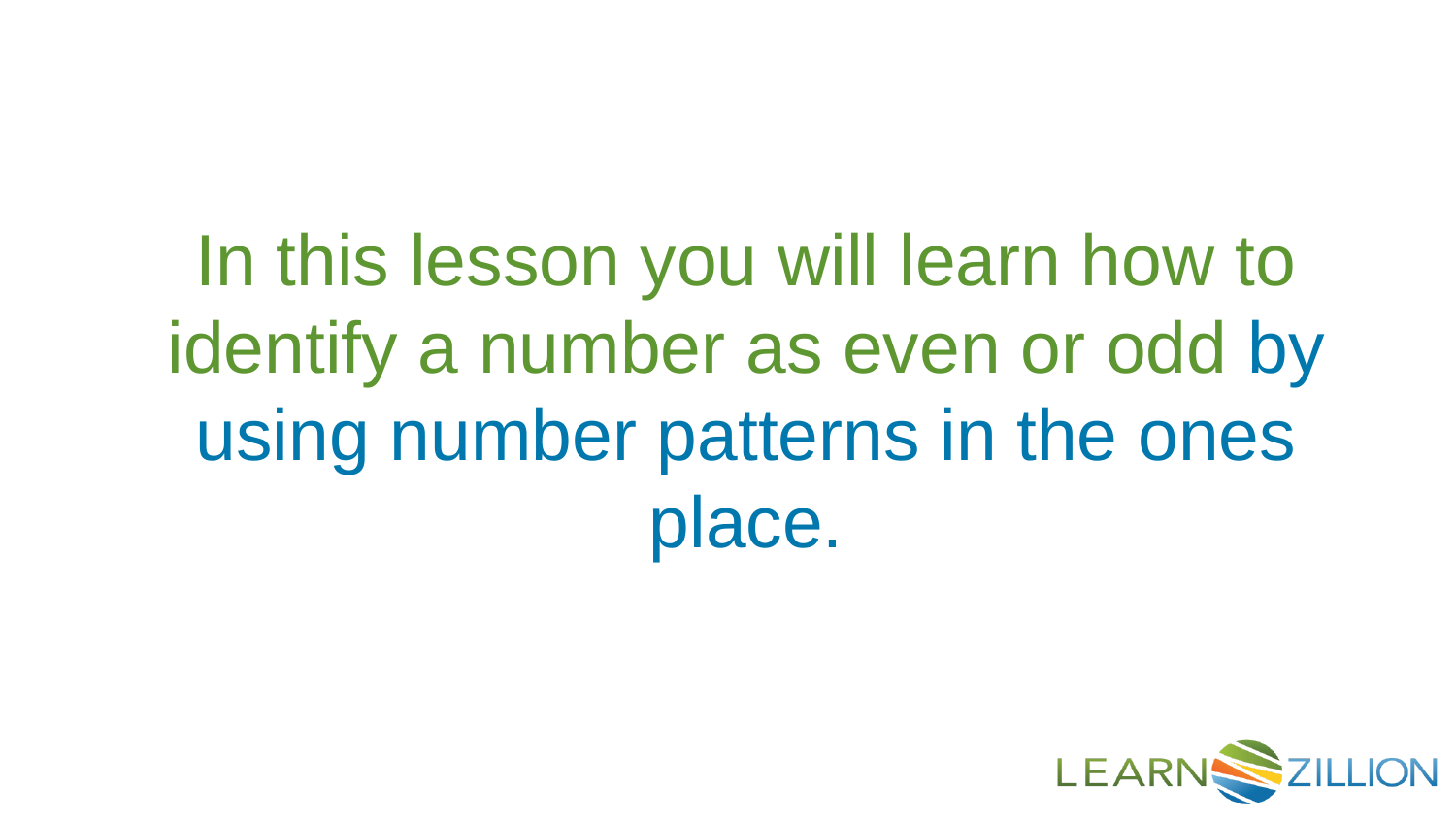

In this lesson you will learn how to identify a number as even or odd by using number patterns in the ones place.